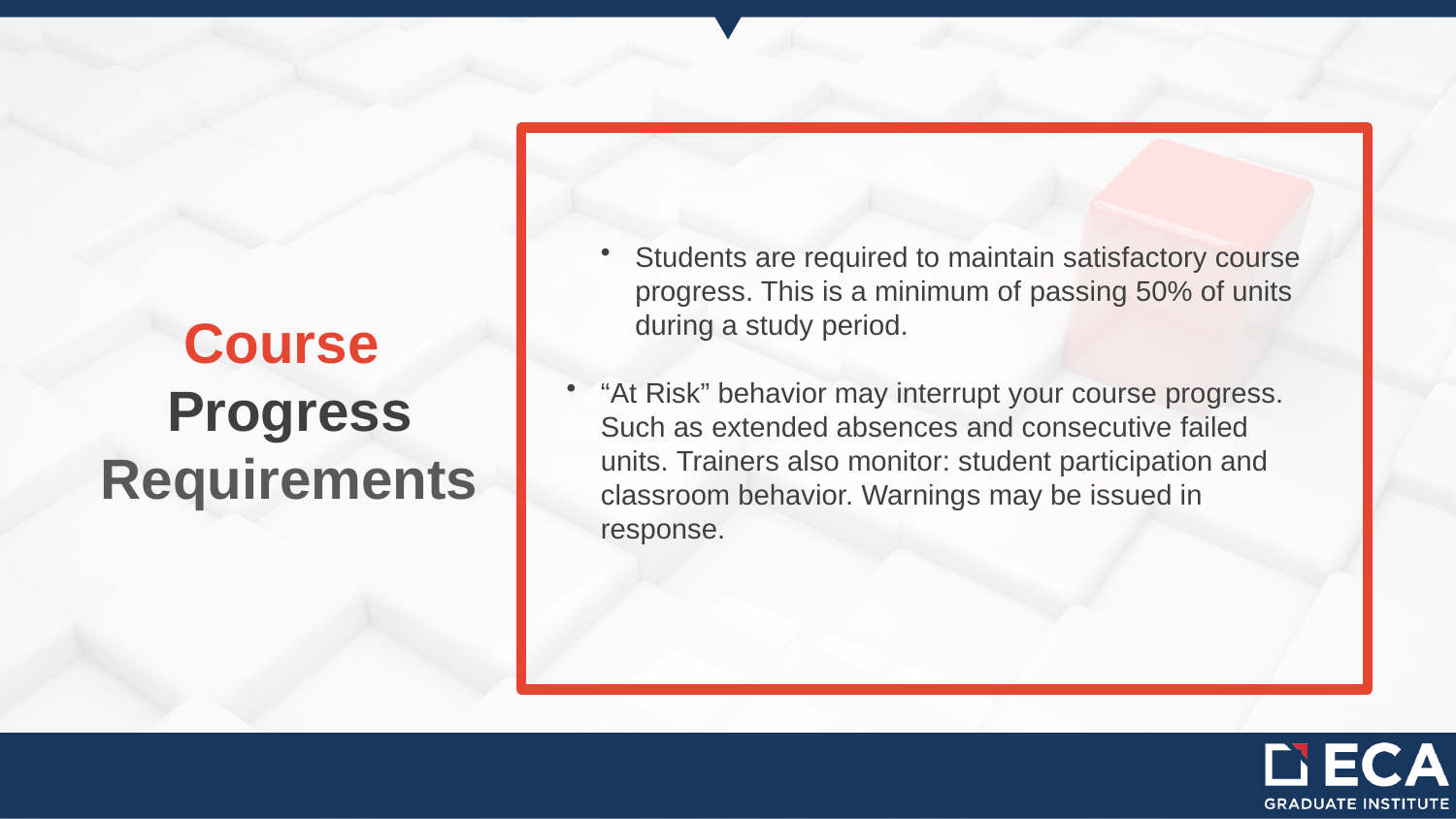

Students are required to maintain satisfactory course progress. This is a minimum of passing 50% of units during a study period.​
​
“At Risk” behavior may interrupt your course progress. Such as extended absences and consecutive failed units. Trainers also monitor: student participation and classroom behavior. Warnings may be issued in response.​
​
Course
Progress
Requirements